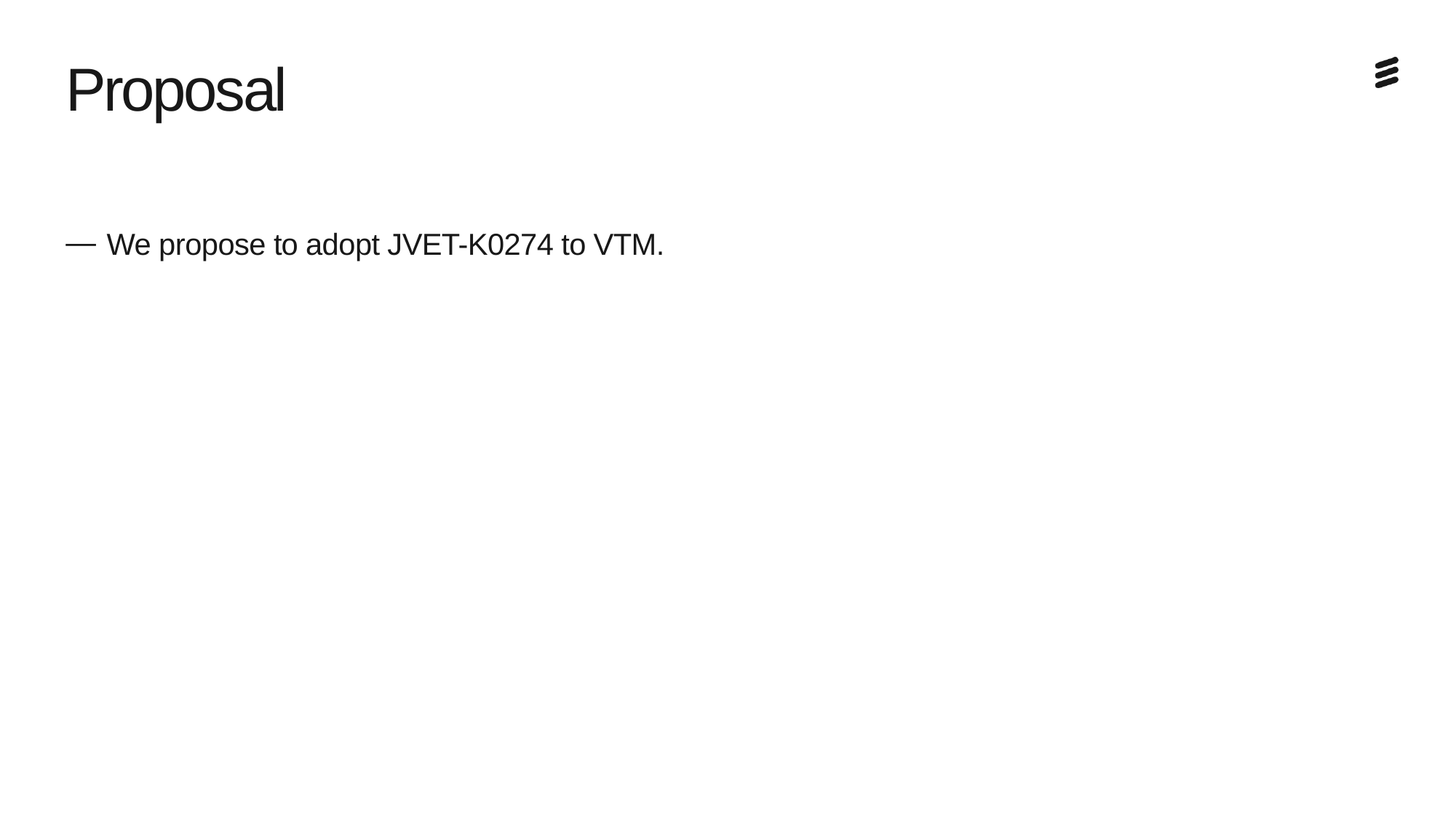

# Proposal
We propose to adopt JVET-K0274 to VTM.